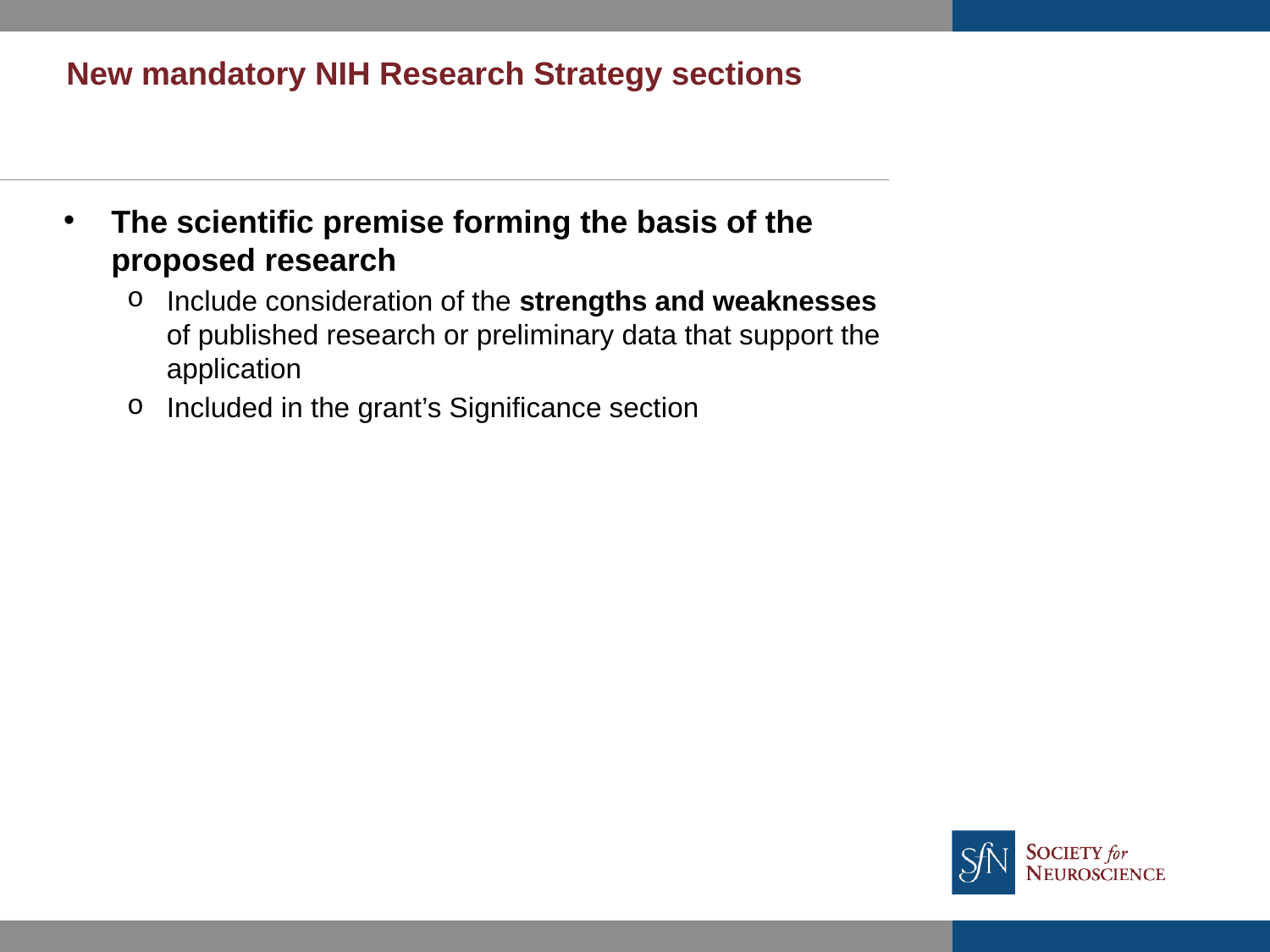

# New mandatory NIH Research Strategy sections
The scientific premise forming the basis of the proposed research
Include consideration of the strengths and weaknesses of published research or preliminary data that support the application
Included in the grant’s Significance section